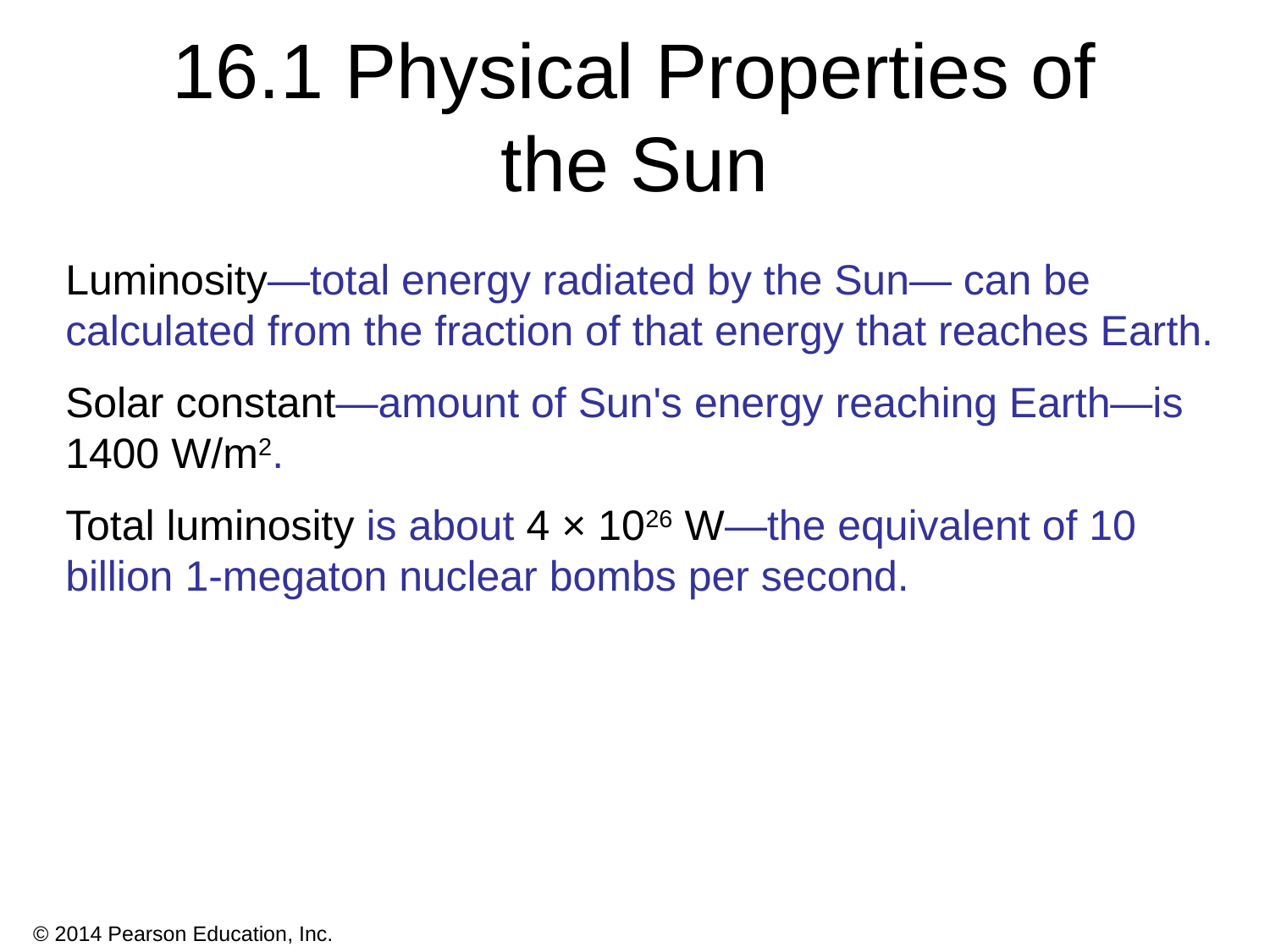

# 16.1 Physical Properties of the Sun
Luminosity—total energy radiated by the Sun— can be calculated from the fraction of that energy that reaches Earth.
Solar constant—amount of Sun's energy reaching Earth—is 1400 W/m2.
Total luminosity is about 4 × 1026 W—the equivalent of 10 billion 1-megaton nuclear bombs per second.